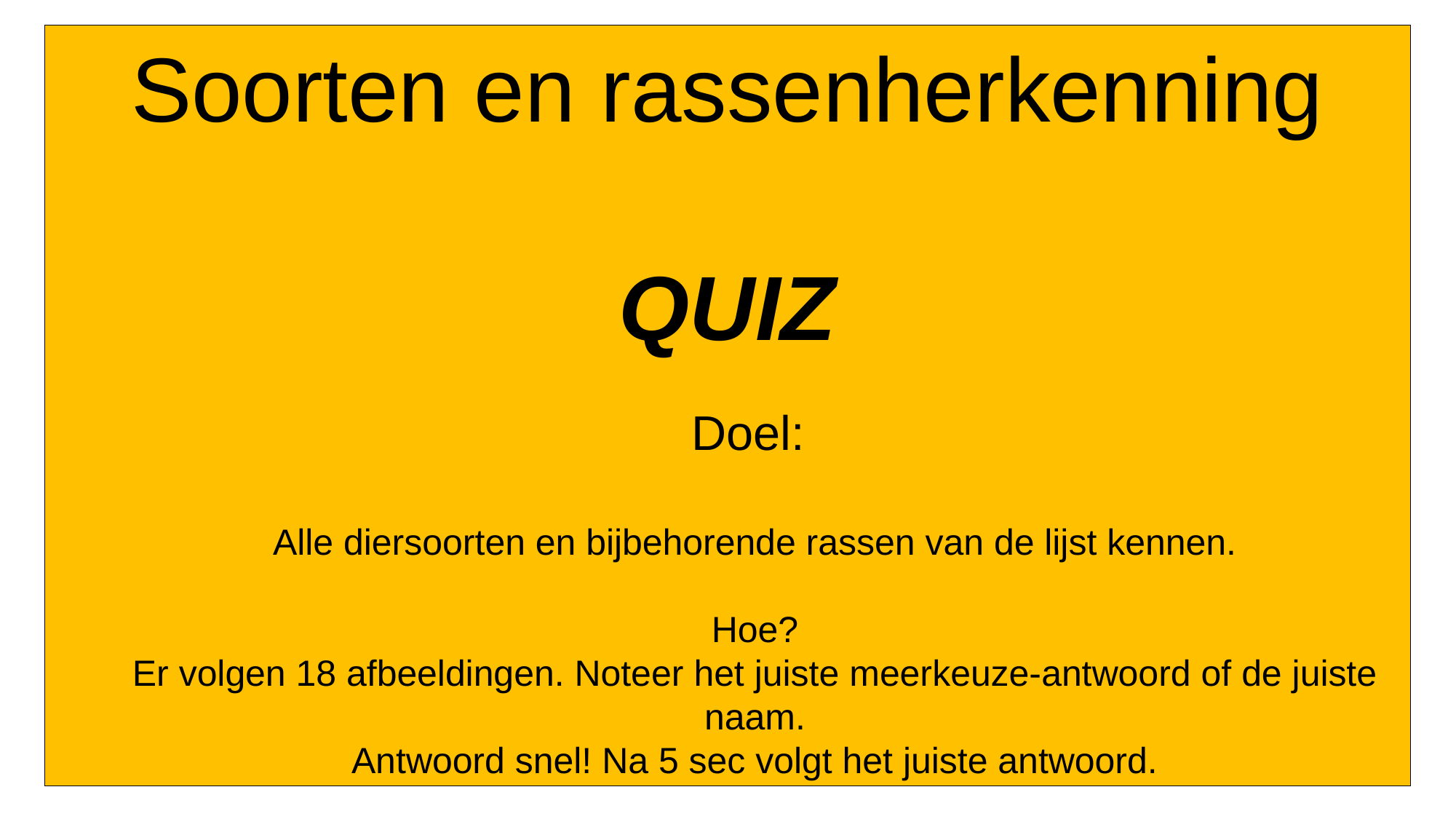

Soorten en rassenherkenning

QUIZ

Doel:

Alle diersoorten en bijbehorende rassen van de lijst kennen.

Hoe?
Er volgen 18 afbeeldingen. Noteer het juiste meerkeuze-antwoord of de juiste naam.
Antwoord snel! Na 5 sec volgt het juiste antwoord.